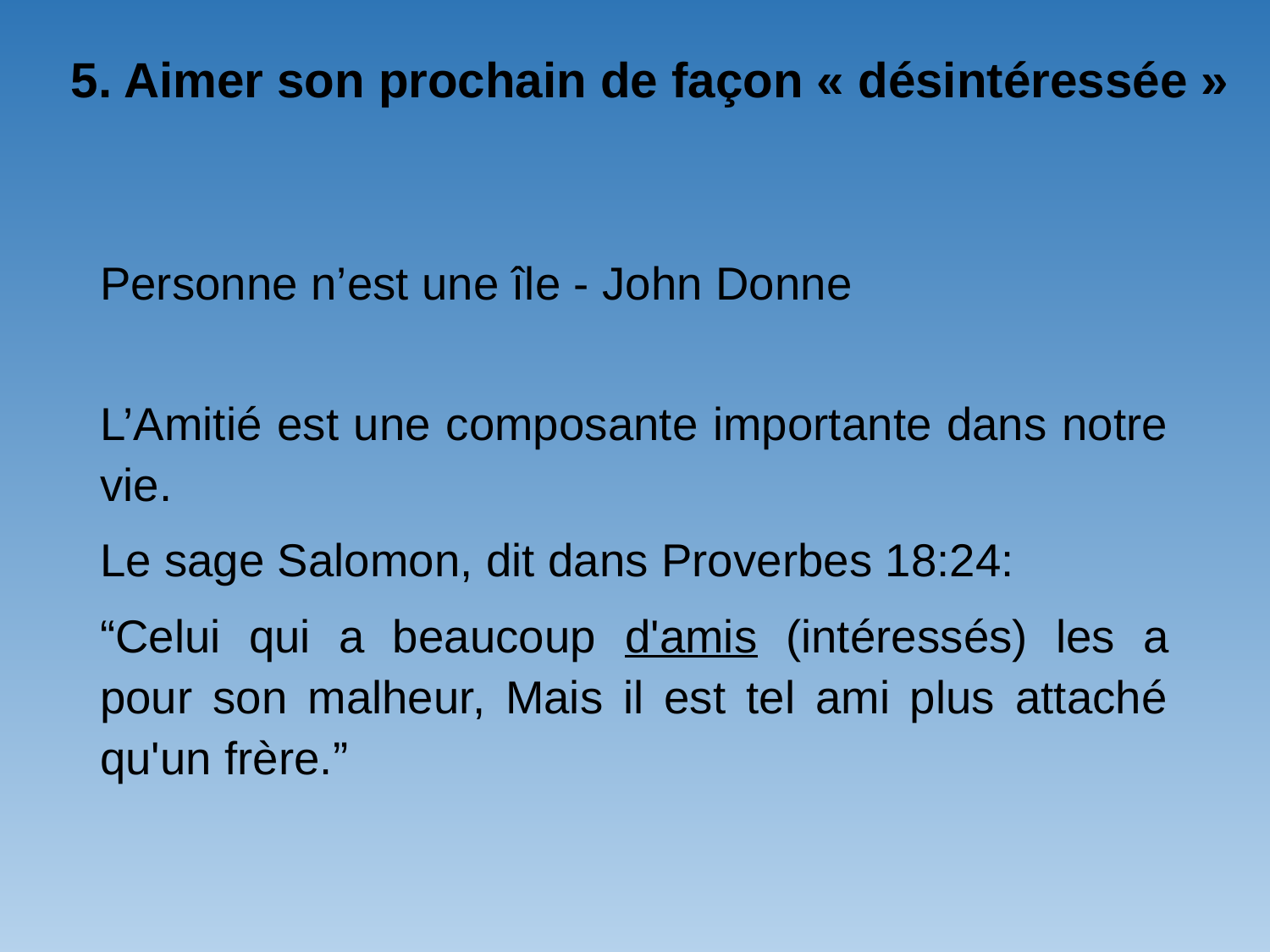

5. Aimer son prochain de façon « désintéressée »

Personne n’est une île - John Donne

L’Amitié est une composante importante dans notre vie.
Le sage Salomon, dit dans Proverbes 18:24:
“Celui qui a beaucoup d'amis (intéressés) les a pour son malheur, Mais il est tel ami plus attaché qu'un frère.”